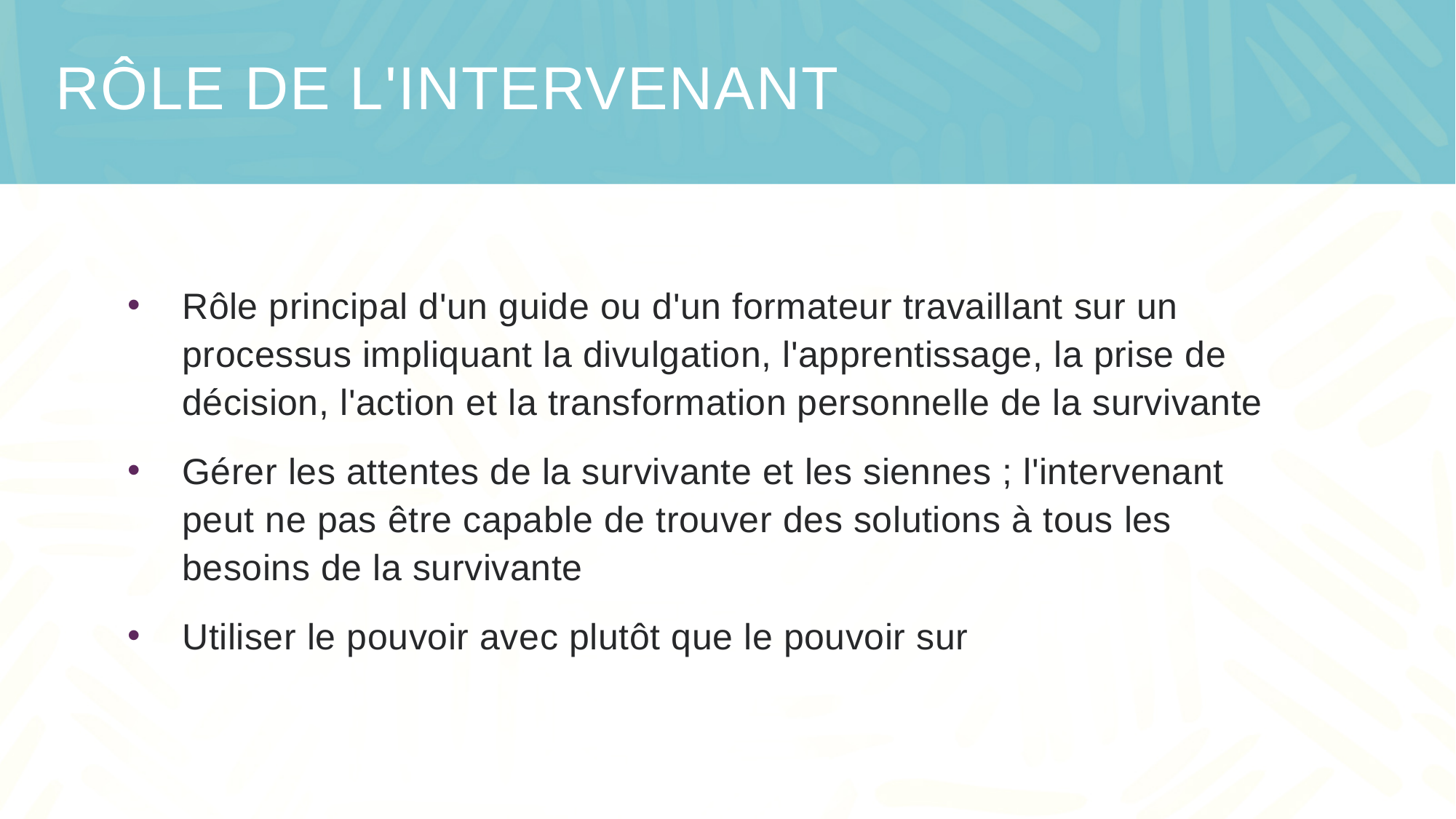

# Rôle de l'intervenant
Rôle principal d'un guide ou d'un formateur travaillant sur un processus impliquant la divulgation, l'apprentissage, la prise de décision, l'action et la transformation personnelle de la survivante
Gérer les attentes de la survivante et les siennes ; l'intervenant peut ne pas être capable de trouver des solutions à tous les besoins de la survivante
Utiliser le pouvoir avec plutôt que le pouvoir sur